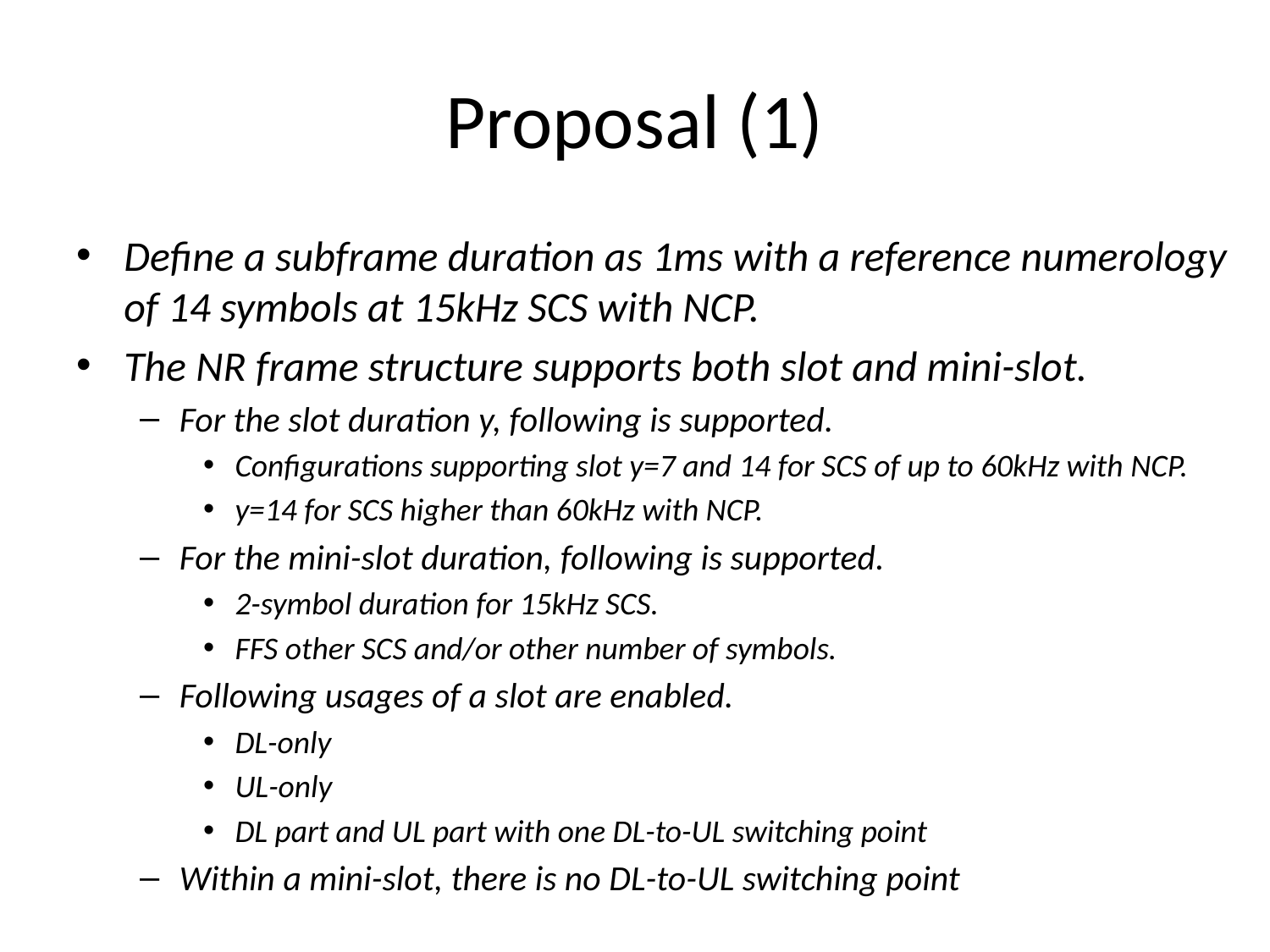

# Proposal (1)
Define a subframe duration as 1ms with a reference numerology of 14 symbols at 15kHz SCS with NCP.
The NR frame structure supports both slot and mini-slot.
For the slot duration y, following is supported.
Configurations supporting slot y=7 and 14 for SCS of up to 60kHz with NCP.
y=14 for SCS higher than 60kHz with NCP.
For the mini-slot duration, following is supported.
2-symbol duration for 15kHz SCS.
FFS other SCS and/or other number of symbols.
Following usages of a slot are enabled.
DL-only
UL-only
DL part and UL part with one DL-to-UL switching point
Within a mini-slot, there is no DL-to-UL switching point